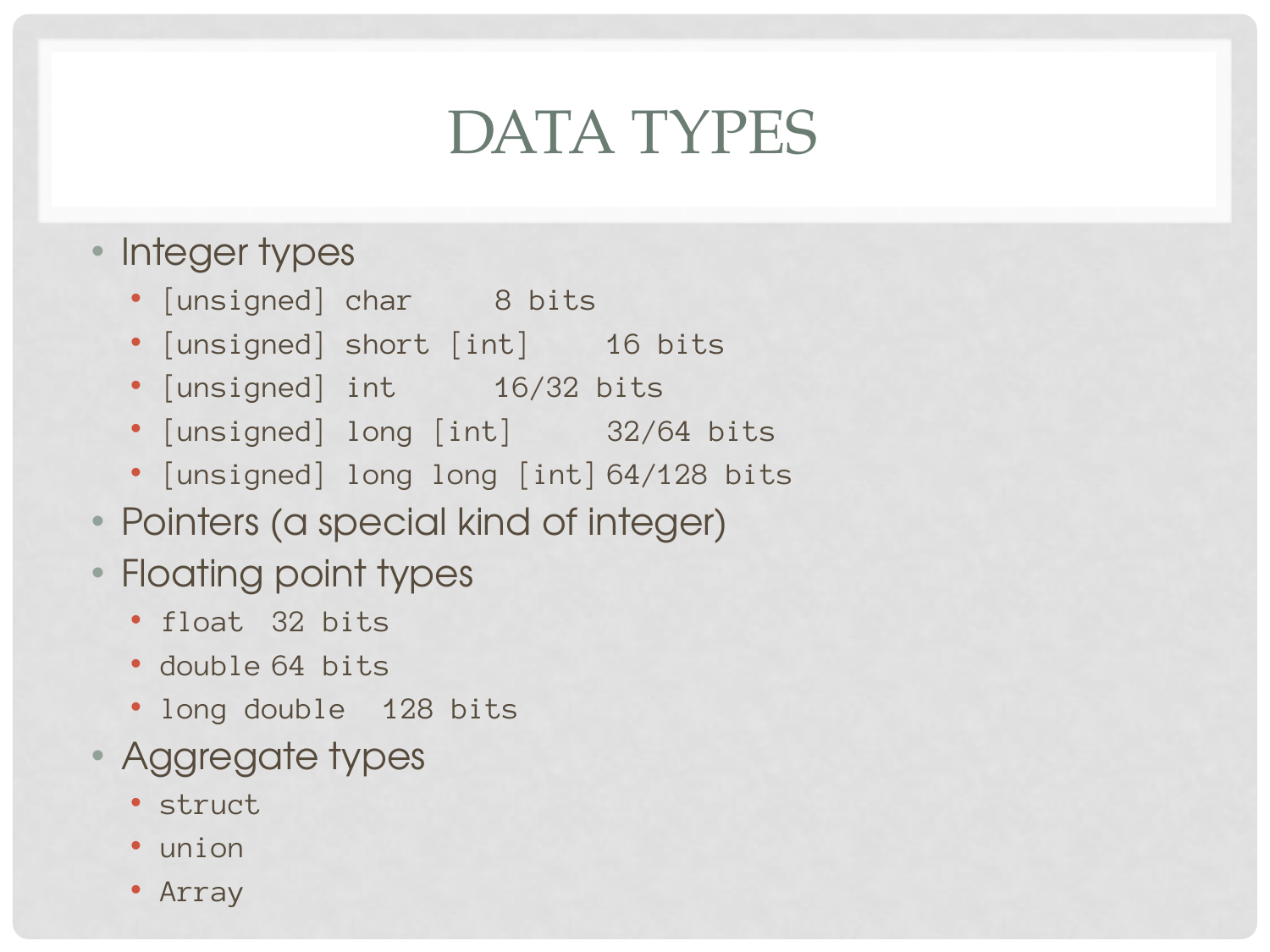

# Data Types
Integer types
[unsigned] char 				8 bits
[unsigned] short [int]				16 bits
[unsigned] int					16/32 bits
[unsigned] long [int]				32/64 bits
[unsigned] long long [int]			64/128 bits
Pointers (a special kind of integer)
Floating point types
float						32 bits
double						64 bits
long double					128 bits
Aggregate types
struct
union
Array